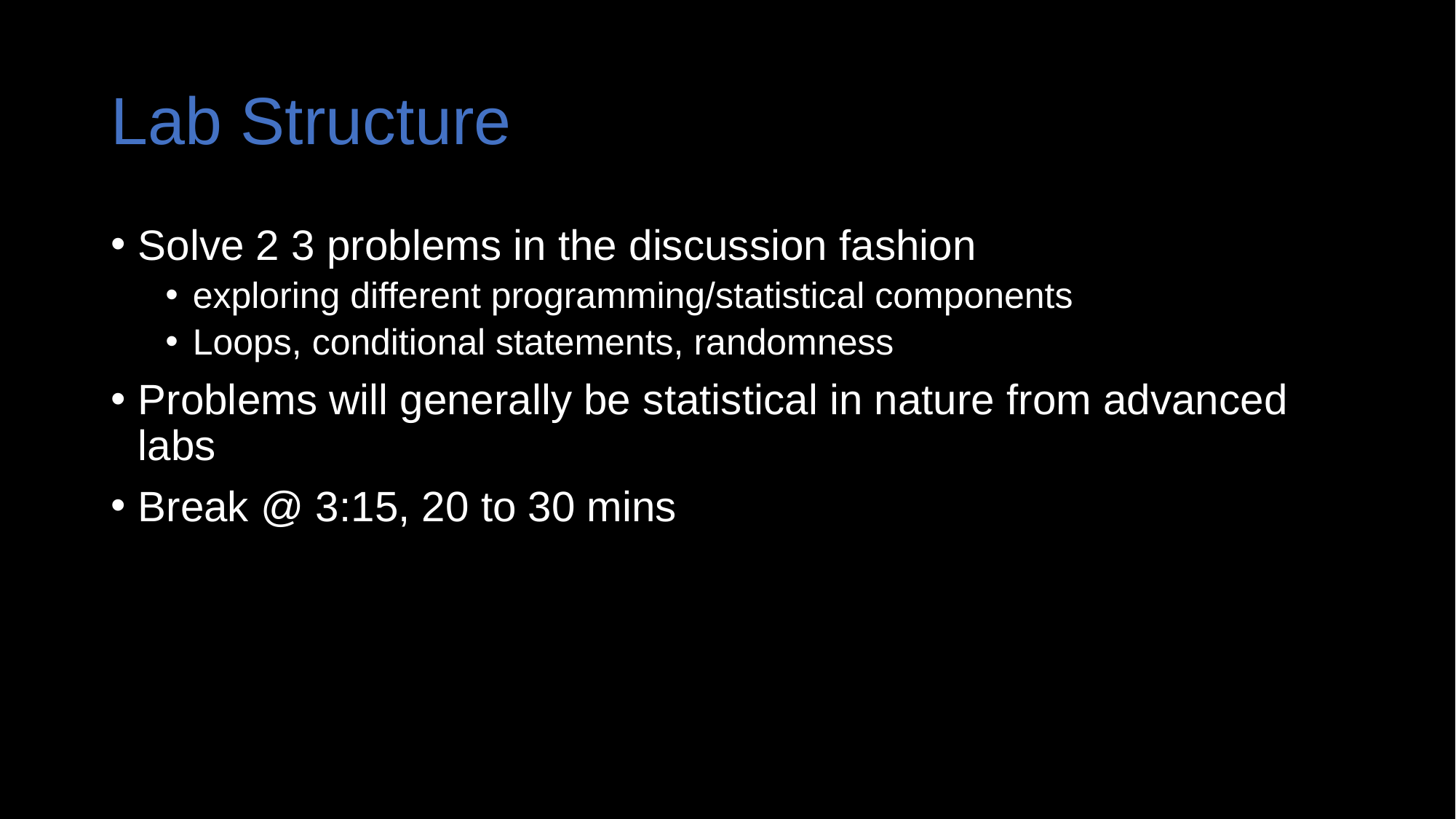

# Lab Structure
Solve 2 3 problems in the discussion fashion
exploring different programming/statistical components
Loops, conditional statements, randomness
Problems will generally be statistical in nature from advanced labs
Break @ 3:15, 20 to 30 mins